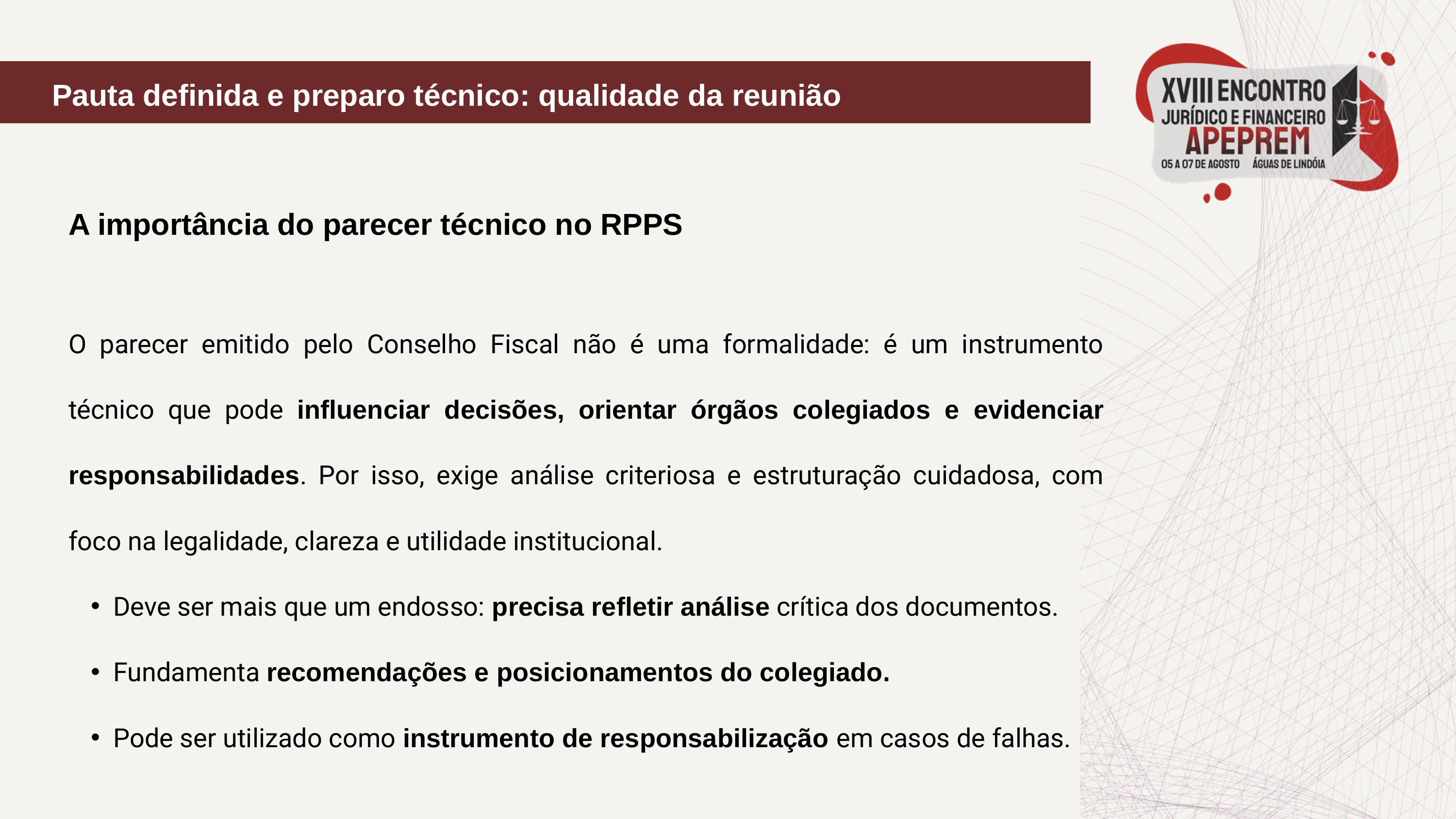

Pauta definida e preparo técnico: qualidade da reunião
A importância do parecer técnico no RPPS
O parecer emitido pelo Conselho Fiscal não é uma formalidade: é um instrumento técnico que pode influenciar decisões, orientar órgãos colegiados e evidenciar responsabilidades. Por isso, exige análise criteriosa e estruturação cuidadosa, com foco na legalidade, clareza e utilidade institucional.
Deve ser mais que um endosso: precisa refletir análise crítica dos documentos.
Fundamenta recomendações e posicionamentos do colegiado.
Pode ser utilizado como instrumento de responsabilização em casos de falhas.